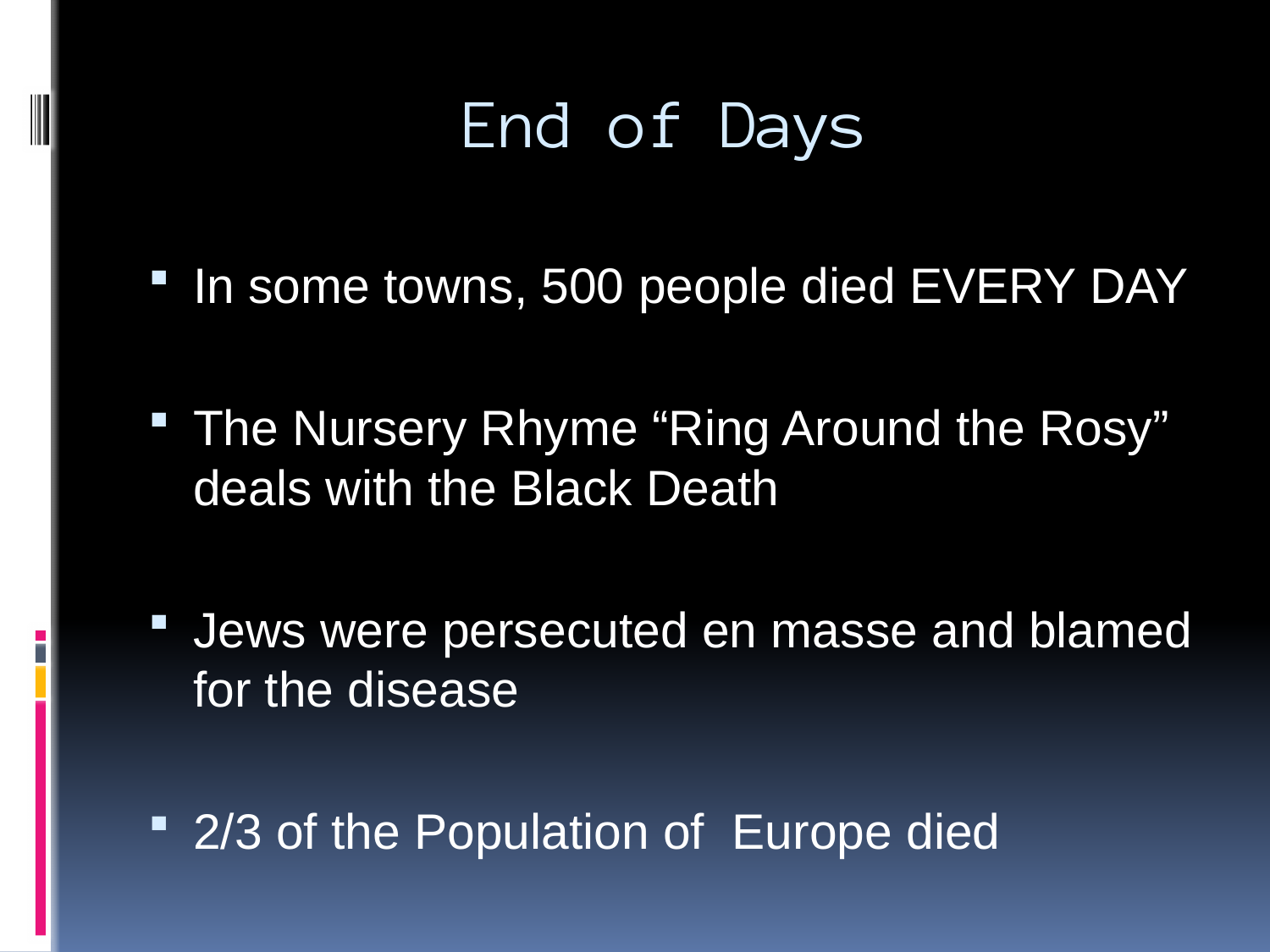

# End of Days
In some towns, 500 people died EVERY DAY

The Nursery Rhyme “Ring Around the Rosy” deals with the Black Death

Jews were persecuted en masse and blamed for the disease

2/3 of the Population of  Europe died